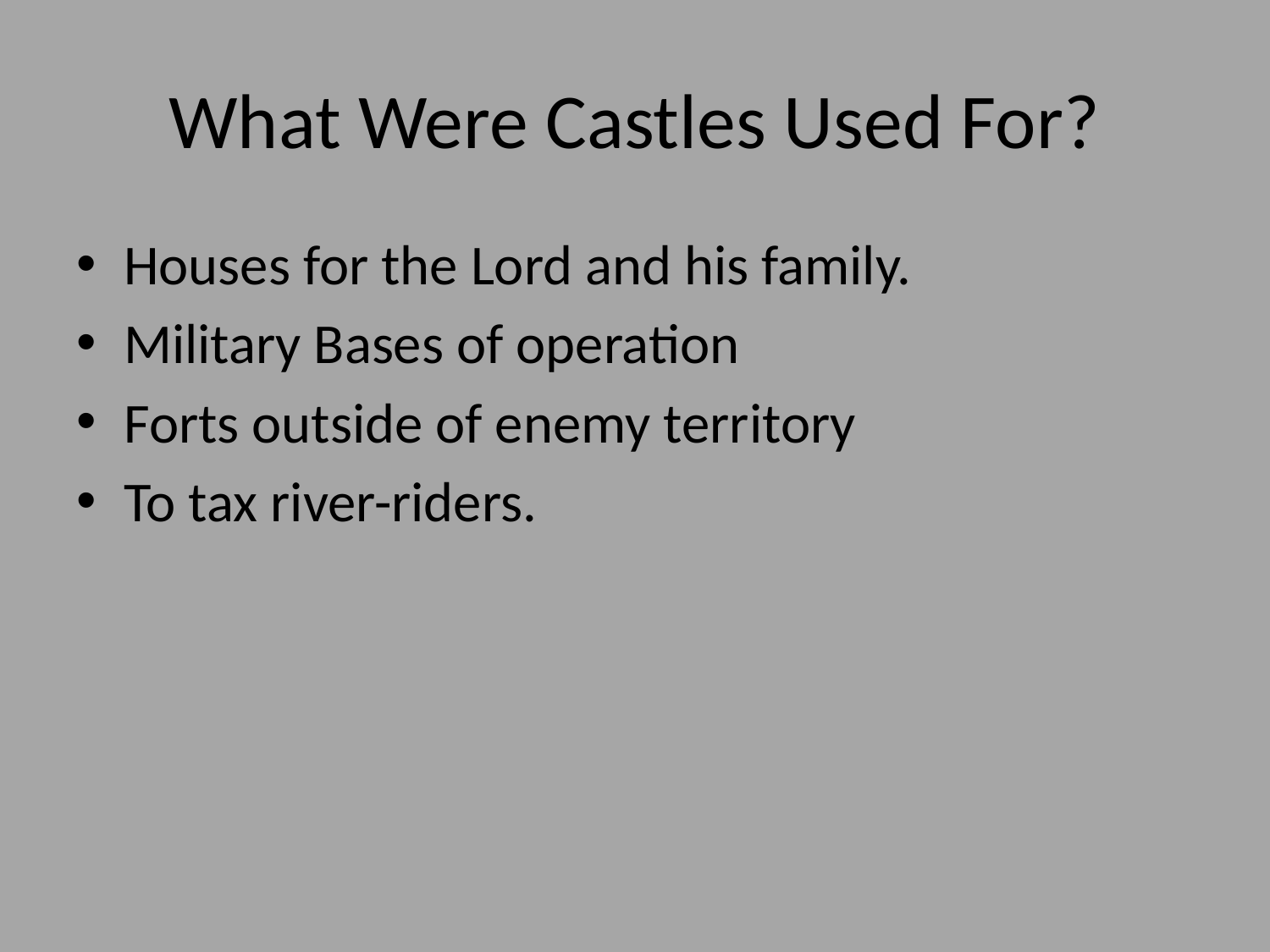

# What Were Castles Used For?
Houses for the Lord and his family.
Military Bases of operation
Forts outside of enemy territory
To tax river-riders.